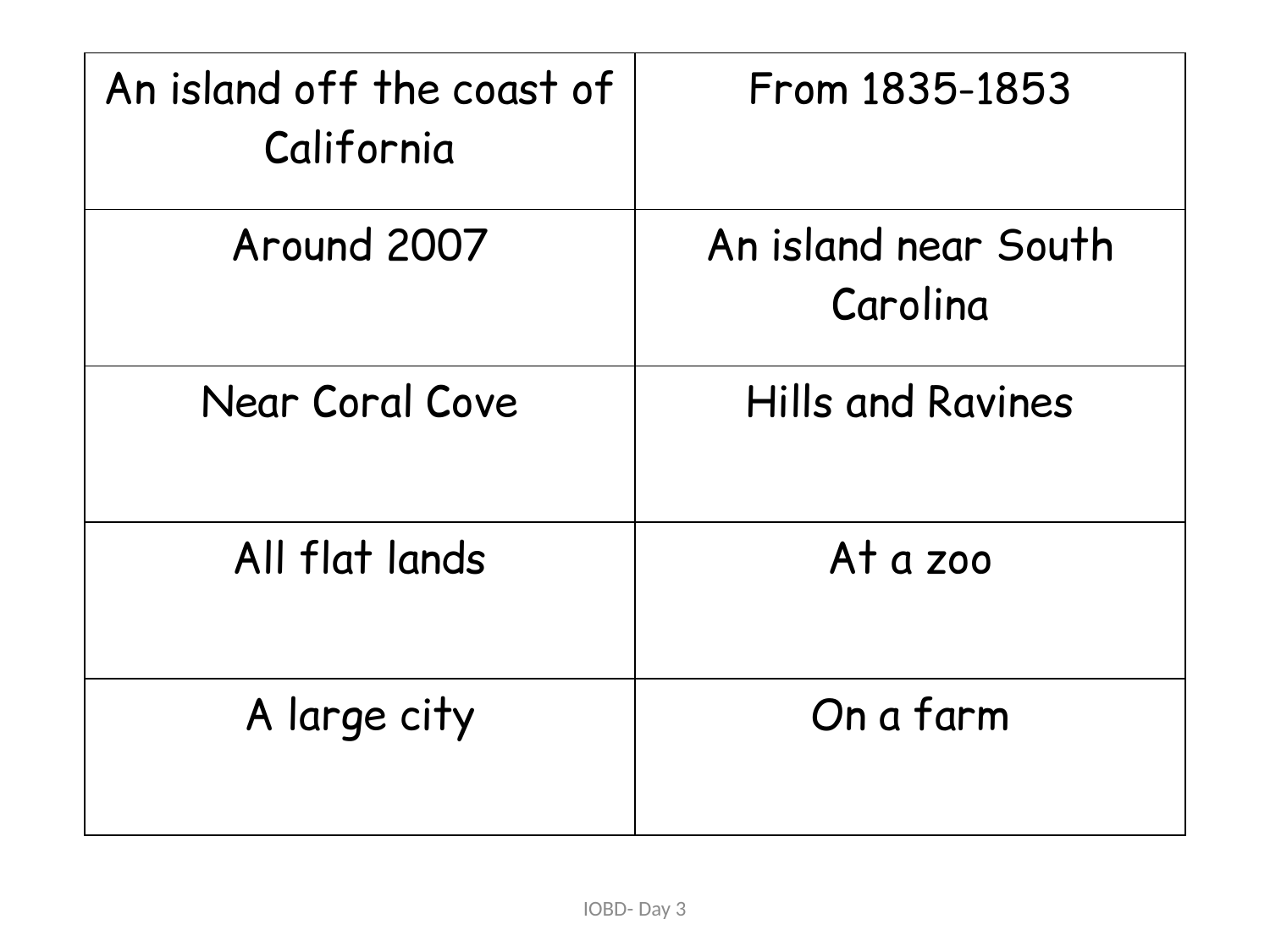

| An island off the coast of California | From 1835-1853 |
| --- | --- |
| Around 2007 | An island near South Carolina |
| Near Coral Cove | Hills and Ravines |
| All flat lands | At a zoo |
| A large city | On a farm |
IOBD- Day 3